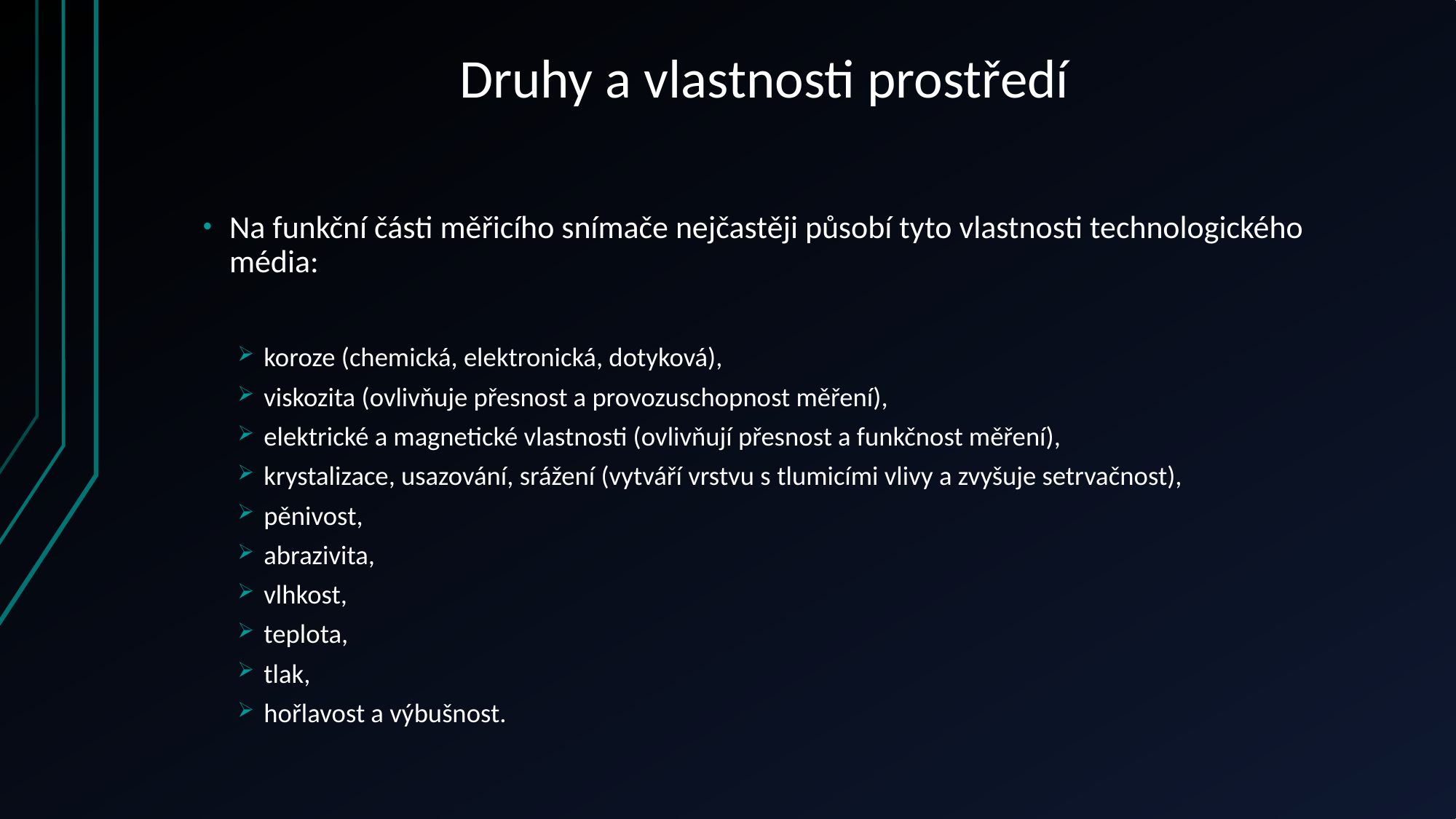

# Druhy a vlastnosti prostředí
Na funkční části měřicího snímače nejčastěji působí tyto vlastnosti technologického média:

koroze (chemická, elektronická, dotyková),
viskozita (ovlivňuje přesnost a provozuschopnost měření),
elektrické a magnetické vlastnosti (ovlivňují přesnost a funkčnost měření),
krystalizace, usazování, srážení (vytváří vrstvu s tlumicími vlivy a zvyšuje setrvačnost),
pěnivost,
abrazivita,
vlhkost,
teplota,
tlak,
hořlavost a výbušnost.